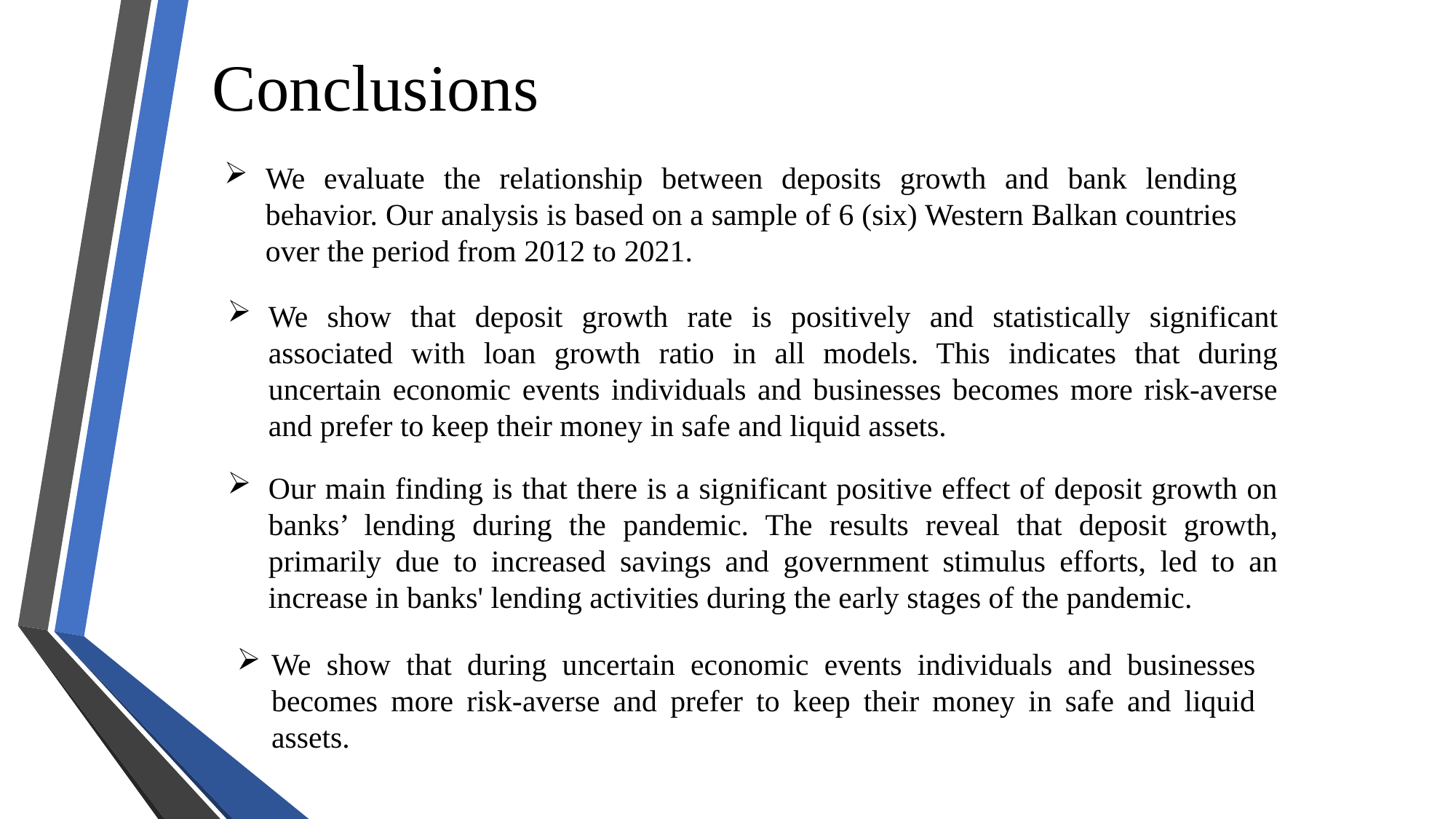

Conclusions
We evaluate the relationship between deposits growth and bank lending behavior. Our analysis is based on a sample of 6 (six) Western Balkan countries over the period from 2012 to 2021.
# We show that deposit growth rate is positively and statistically significant associated with loan growth ratio in all models. This indicates that during uncertain economic events individuals and businesses becomes more risk-averse and prefer to keep their money in safe and liquid assets.
Our main finding is that there is a significant positive effect of deposit growth on banks’ lending during the pandemic. The results reveal that deposit growth, primarily due to increased savings and government stimulus efforts, led to an increase in banks' lending activities during the early stages of the pandemic.

We show that during uncertain economic events individuals and businesses becomes more risk-averse and prefer to keep their money in safe and liquid assets.